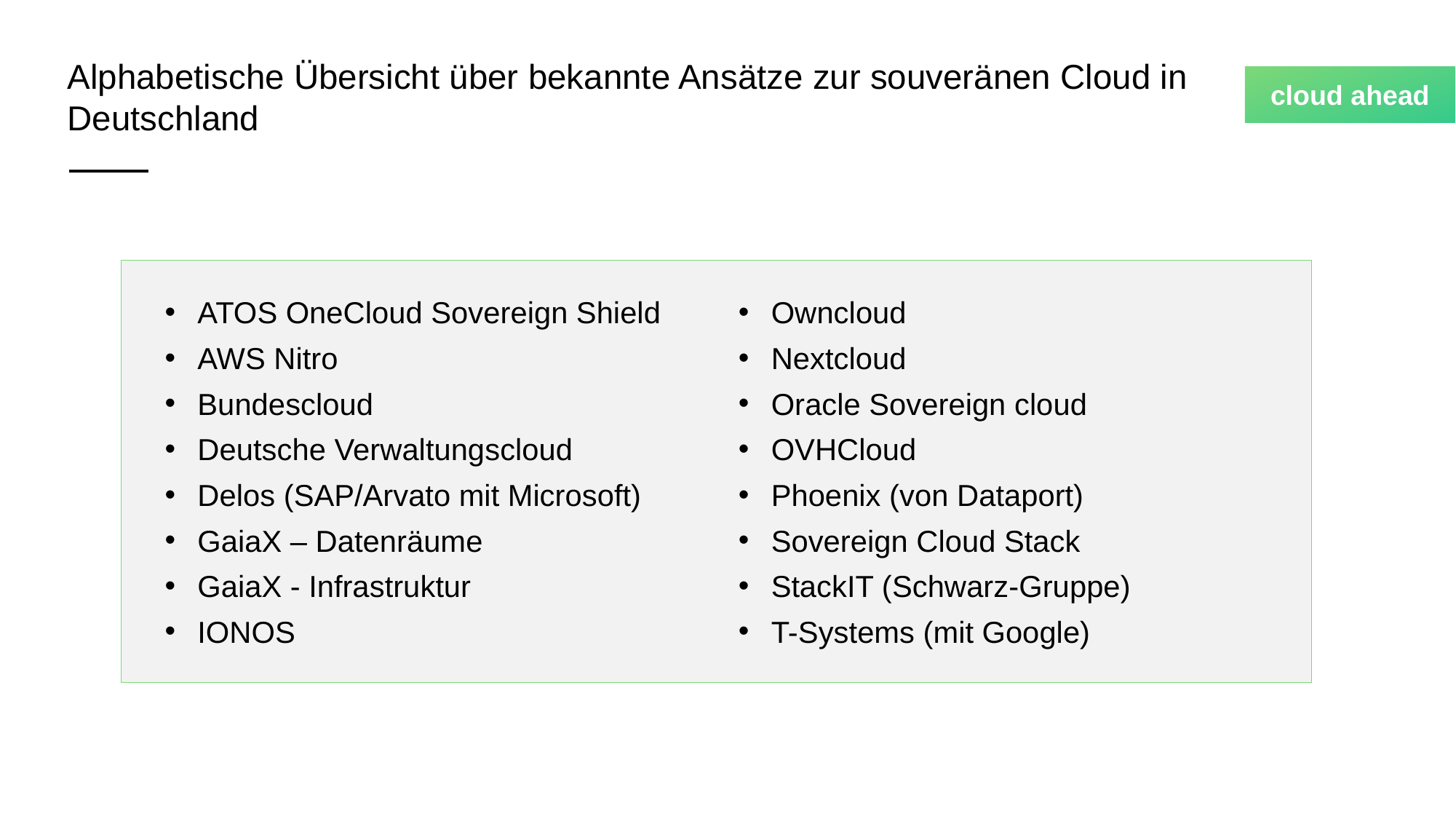

# Alphabetische Übersicht über bekannte Ansätze zur souveränen Cloud in Deutschland
ATOS OneCloud Sovereign Shield
AWS Nitro
Bundescloud
Deutsche Verwaltungscloud
Delos (SAP/Arvato mit Microsoft)
GaiaX – Datenräume
GaiaX - Infrastruktur
IONOS
Owncloud
Nextcloud
Oracle Sovereign cloud
OVHCloud
Phoenix (von Dataport)
Sovereign Cloud Stack
StackIT (Schwarz-Gruppe)
T-Systems (mit Google)